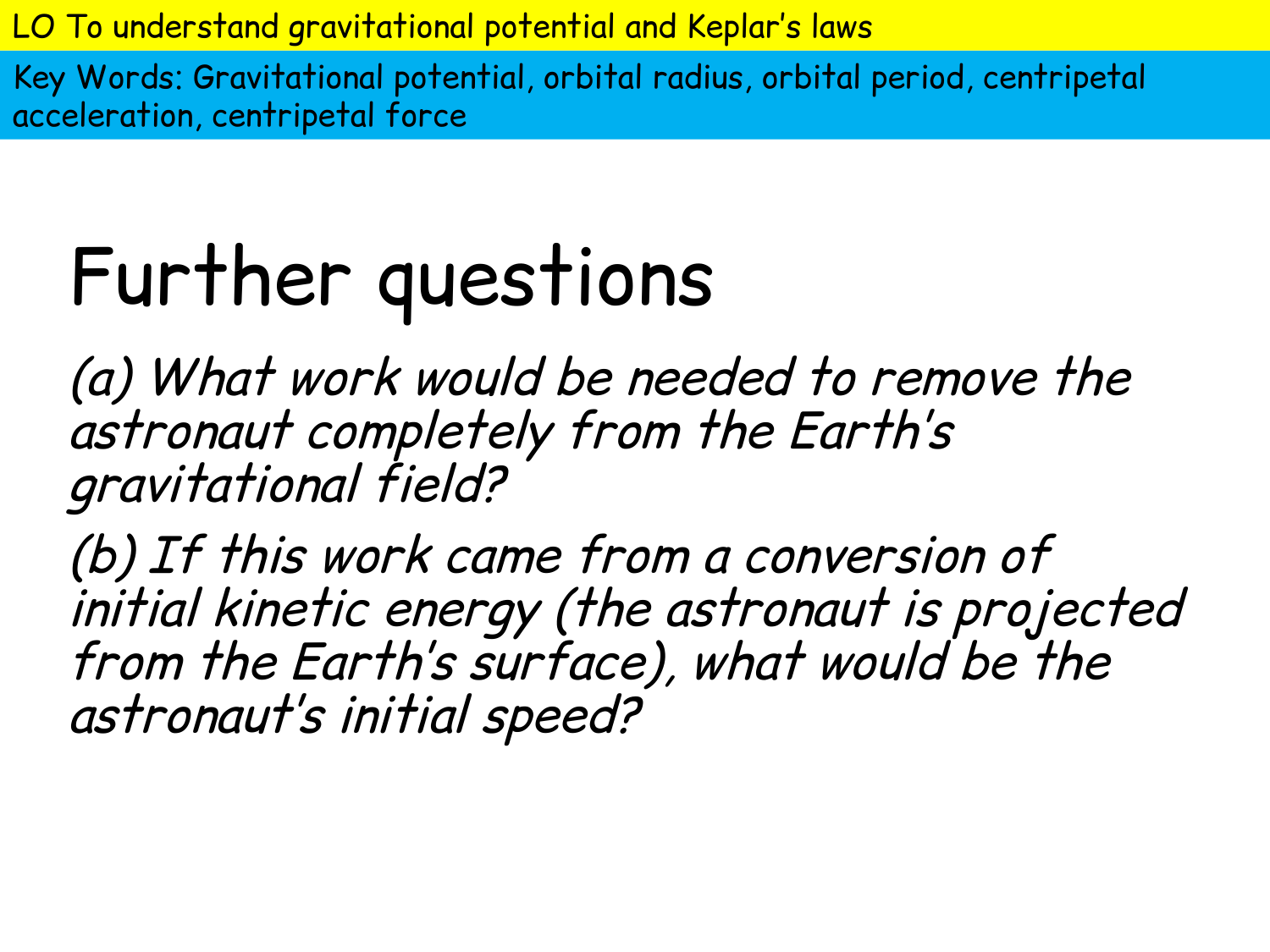

# Further questions
(a) What work would be needed to remove the astronaut completely from the Earth’s gravitational field?
(b) If this work came from a conversion of initial kinetic energy (the astronaut is projected from the Earth’s surface), what would be the astronaut’s initial speed?